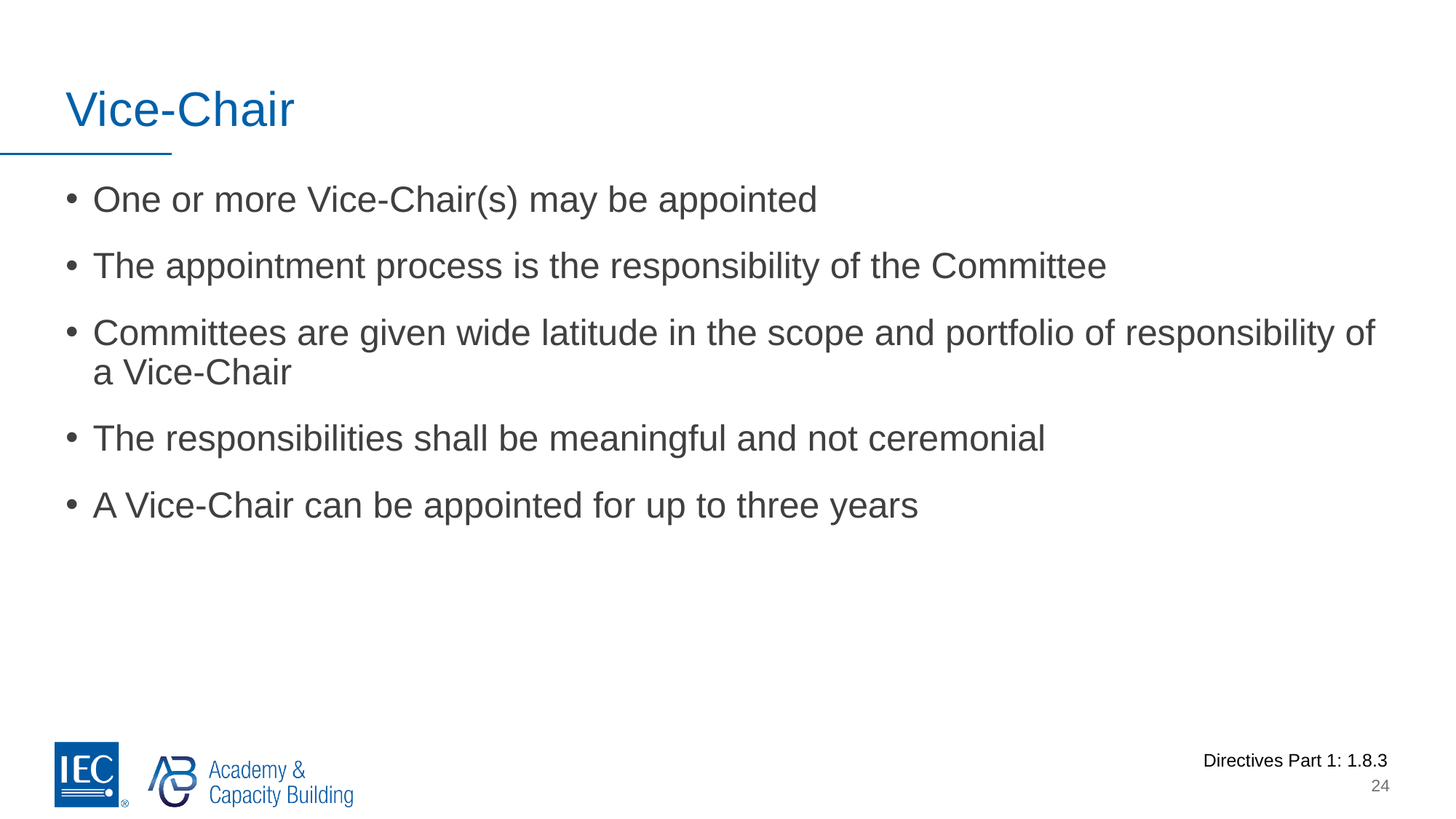

# Vice-Chair
One or more Vice-Chair(s) may be appointed
The appointment process is the responsibility of the Committee
Committees are given wide latitude in the scope and portfolio of responsibility of a Vice-Chair
The responsibilities shall be meaningful and not ceremonial
A Vice-Chair can be appointed for up to three years
Directives Part 1: 1.8.3
24